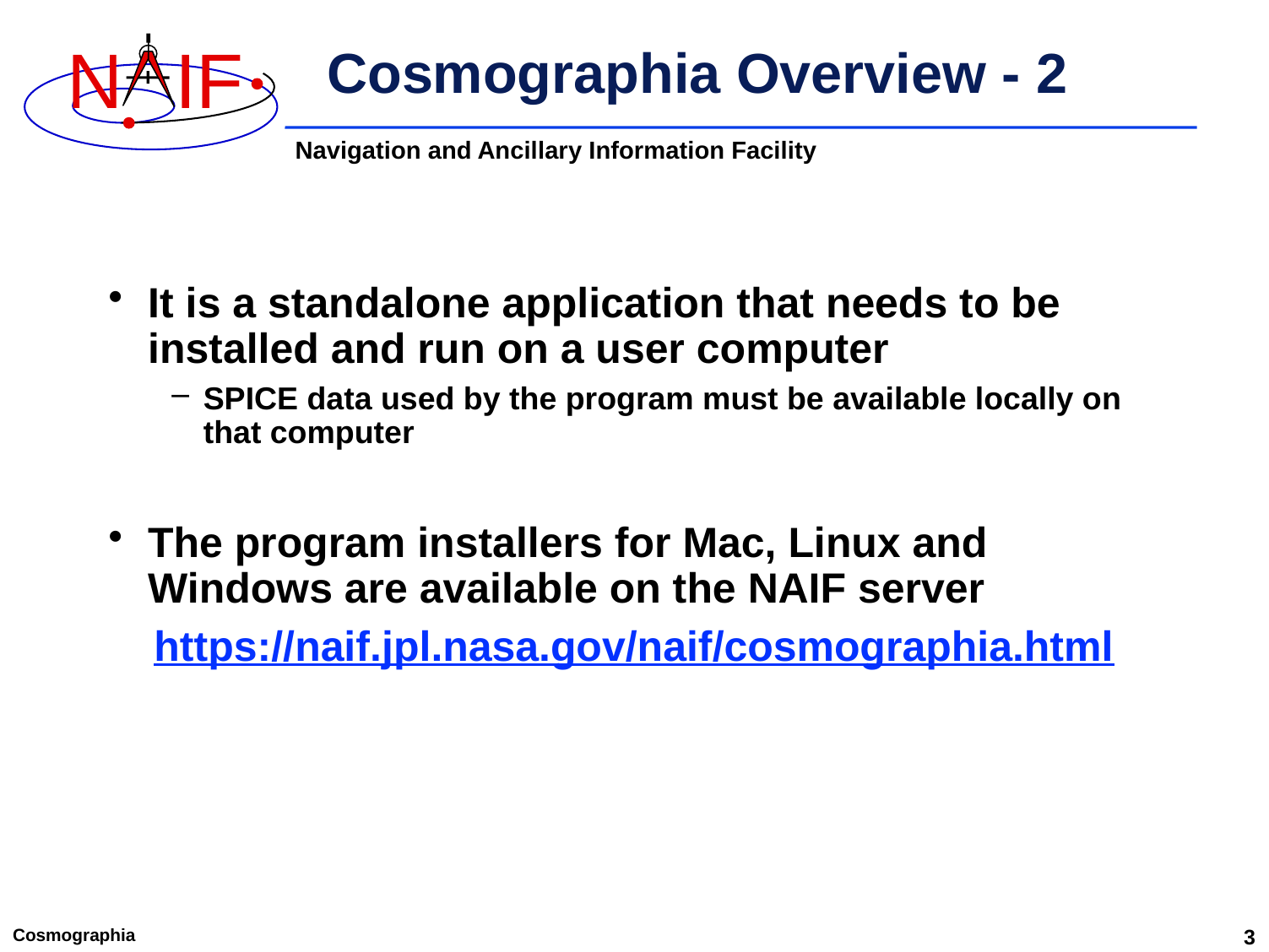

# Cosmographia Overview - 2
It is a standalone application that needs to be installed and run on a user computer
SPICE data used by the program must be available locally on that computer

The program installers for Mac, Linux and Windows are available on the NAIF server
https://naif.jpl.nasa.gov/naif/cosmographia.html

Cosmographia
3